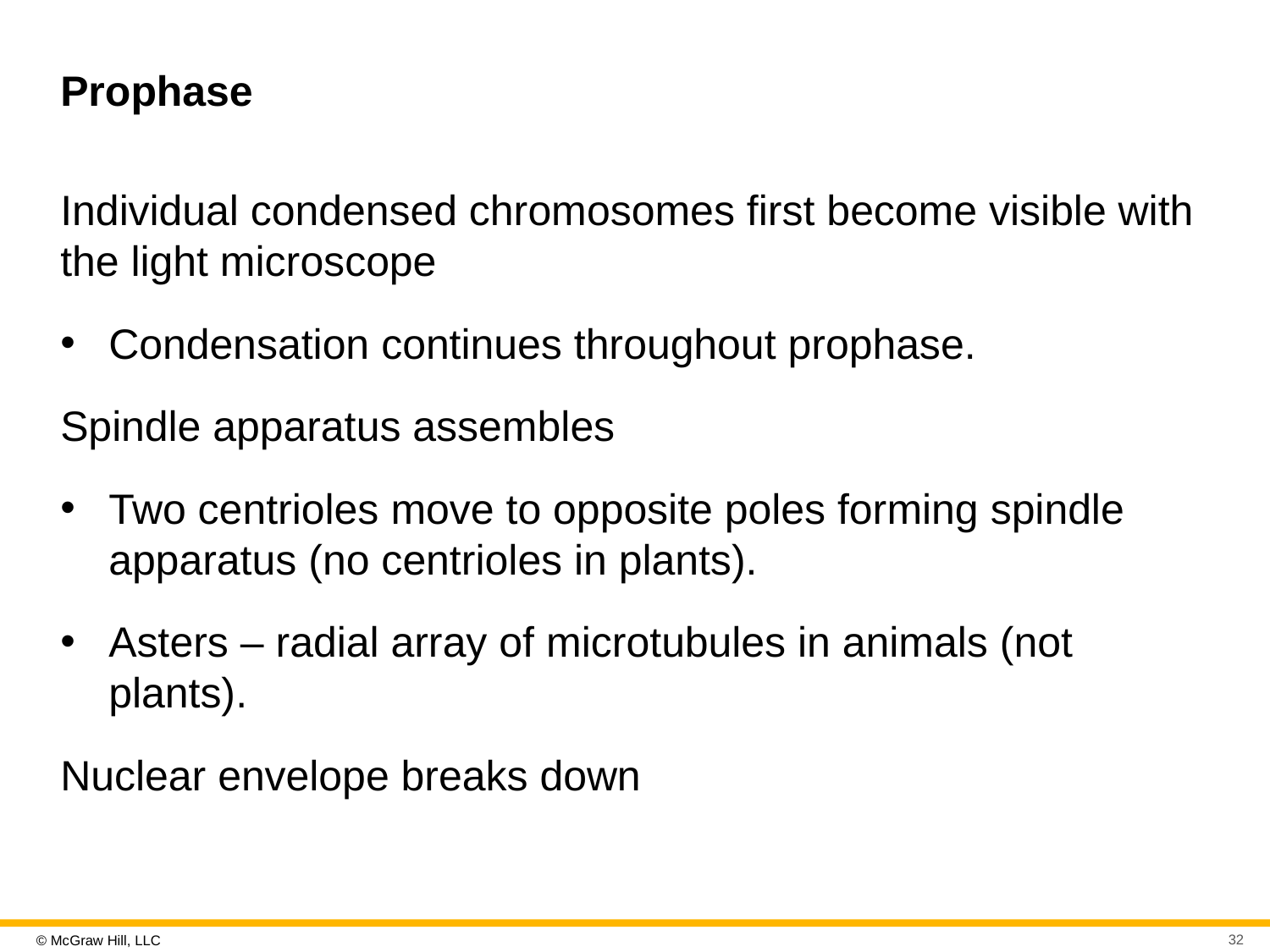

# Prophase
Individual condensed chromosomes first become visible with the light microscope
Condensation continues throughout prophase.
Spindle apparatus assembles
Two centrioles move to opposite poles forming spindle apparatus (no centrioles in plants).
Asters – radial array of microtubules in animals (not plants).
Nuclear envelope breaks down
32